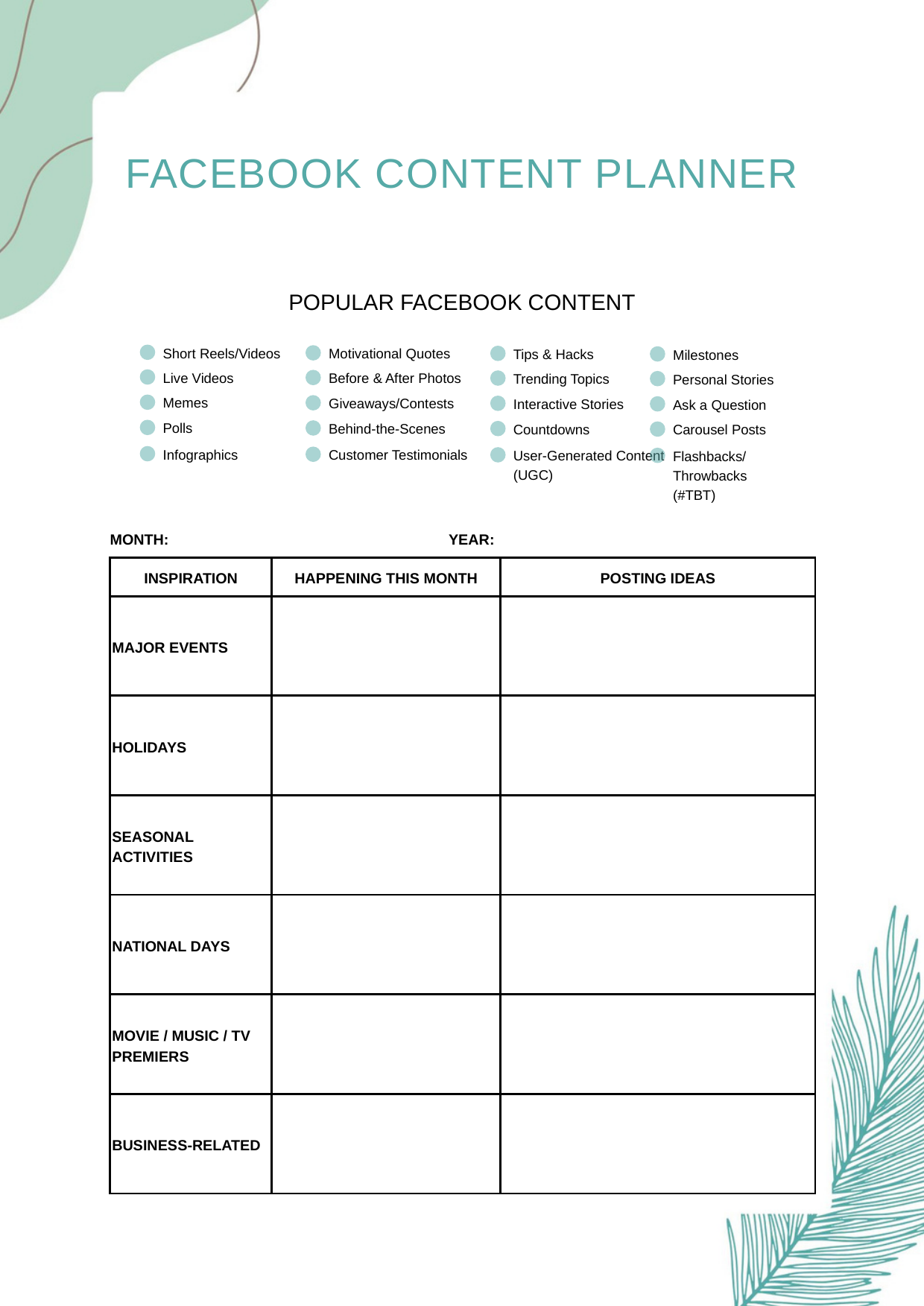

FACEBOOK CONTENT PLANNER
POPULAR FACEBOOK CONTENT
Short Reels/Videos
Motivational Quotes
Tips & Hacks
Milestones

Live Videos
Before & After Photos
Trending Topics
Personal Stories

Memes
Giveaways/Contests
Interactive Stories
Ask a Question

Polls
Behind-the-Scenes
Countdowns
Carousel Posts

Infographics
Customer Testimonials
User-Generated Content (UGC)
Flashbacks/Throwbacks (#TBT)

YEAR:
MONTH:
| INSPIRATION | HAPPENING THIS MONTH | POSTING IDEAS |
| --- | --- | --- |
| MAJOR EVENTS |  |  |
| HOLIDAYS |  |  |
| SEASONAL ACTIVITIES |  |  |
| NATIONAL DAYS |  |  |
| MOVIE / MUSIC / TV PREMIERS |  |  |
| BUSINESS-RELATED |  |  |